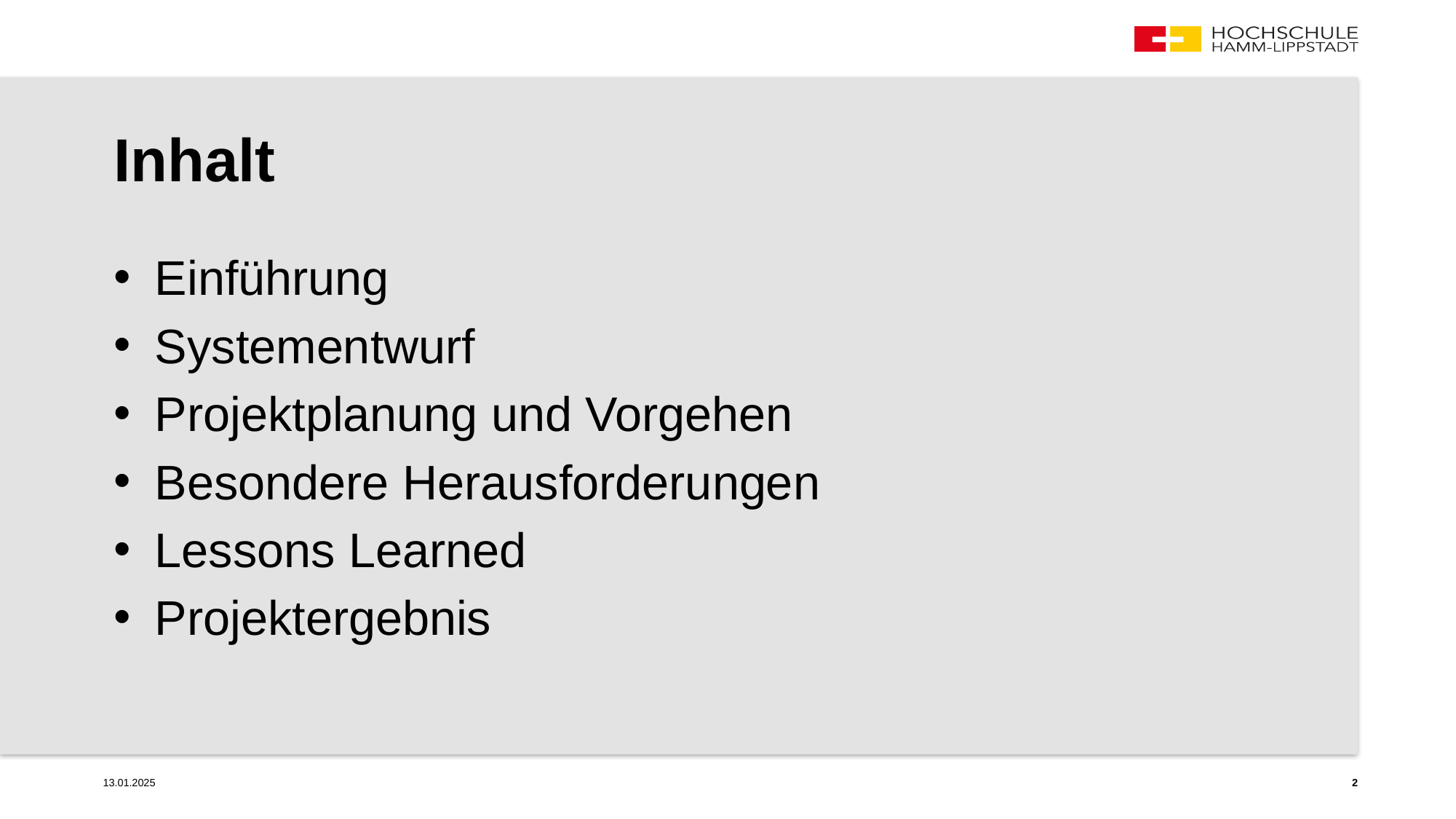

# Inhalt
Einführung
Systementwurf
Projektplanung und Vorgehen
Besondere Herausforderungen
Lessons Learned
Projektergebnis

13.01.2025
2